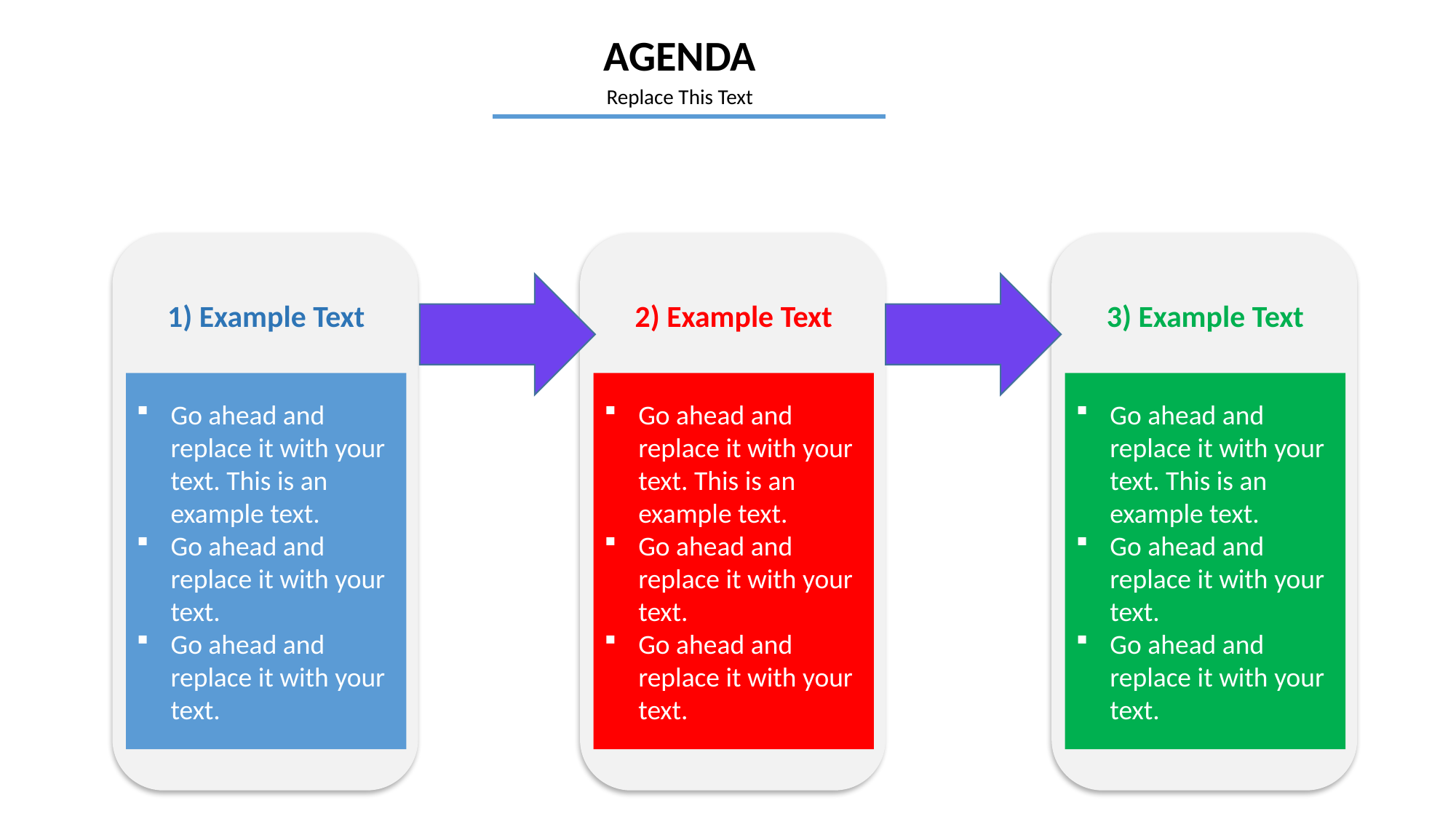

AGENDA
Replace This Text

1) Example Text
2) Example Text
3) Example Text
Go ahead and replace it with your text. This is an example text.
Go ahead and replace it with your text.
Go ahead and replace it with your text.
Go ahead and replace it with your text. This is an example text.
Go ahead and replace it with your text.
Go ahead and replace it with your text.
Go ahead and replace it with your text. This is an example text.
Go ahead and replace it with your text.
Go ahead and replace it with your text.